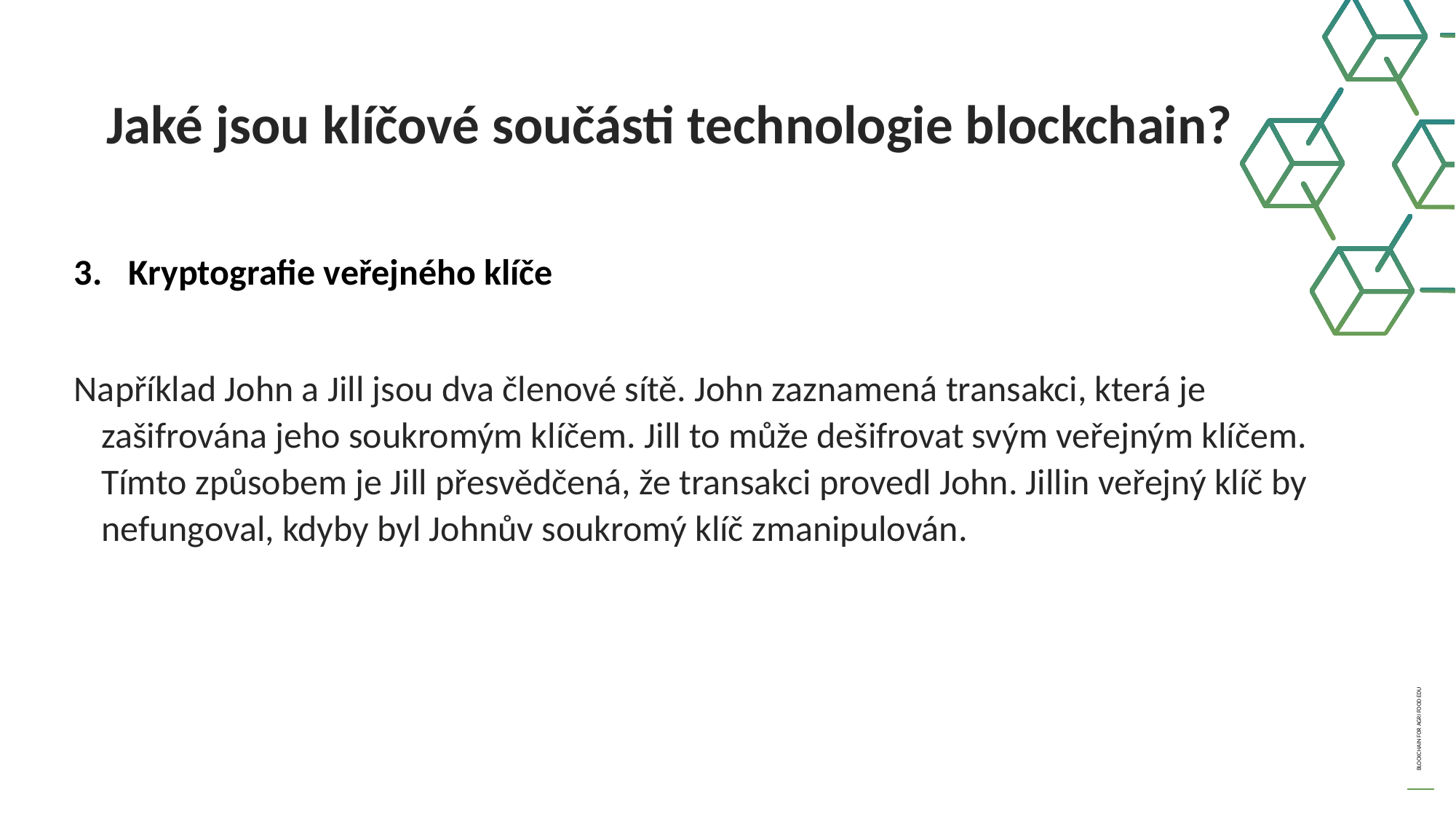

Jaké jsou klíčové součásti technologie blockchain?
Kryptografie veřejného klíče

Například John a Jill jsou dva členové sítě. John zaznamená transakci, která je zašifrována jeho soukromým klíčem. Jill to může dešifrovat svým veřejným klíčem. Tímto způsobem je Jill přesvědčená, že transakci provedl John. Jillin veřejný klíč by nefungoval, kdyby byl Johnův soukromý klíč zmanipulován.